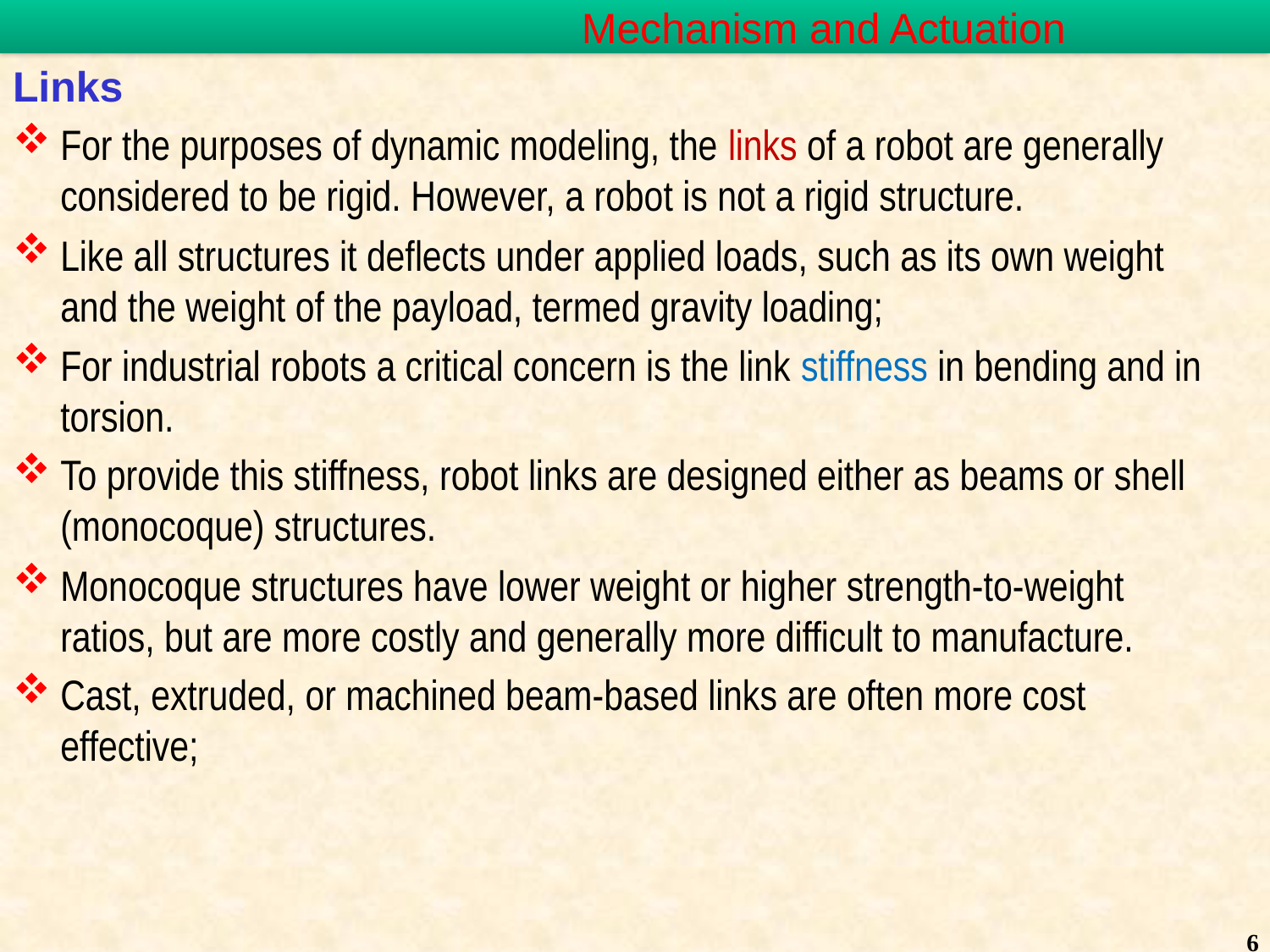

Mechanism and Actuation
Links
For the purposes of dynamic modeling, the links of a robot are generally considered to be rigid. However, a robot is not a rigid structure.
Like all structures it deflects under applied loads, such as its own weight and the weight of the payload, termed gravity loading;
For industrial robots a critical concern is the link stiffness in bending and in torsion.
To provide this stiffness, robot links are designed either as beams or shell (monocoque) structures.
Monocoque structures have lower weight or higher strength-to-weight ratios, but are more costly and generally more difficult to manufacture.
Cast, extruded, or machined beam-based links are often more cost effective;
6